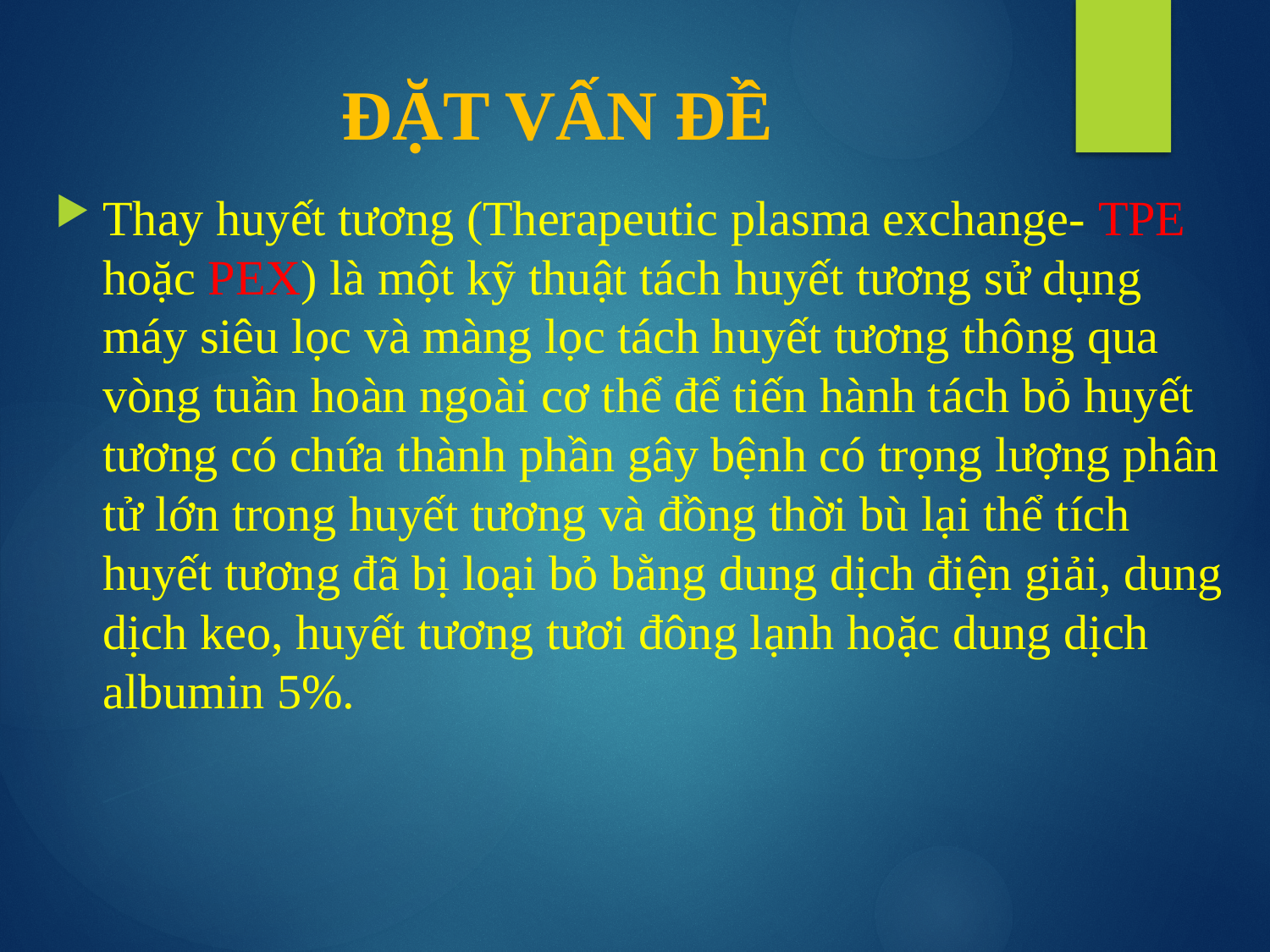

# ĐẶT VẤN ĐỀ
Thay huyết tương (Therapeutic plasma exchange- TPE hoặc PEX) là một kỹ thuật tách huyết tương sử dụng máy siêu lọc và màng lọc tách huyết tương thông qua vòng tuần hoàn ngoài cơ thể để tiến hành tách bỏ huyết tương có chứa thành phần gây bệnh có trọng lượng phân tử lớn trong huyết tương và đồng thời bù lại thể tích huyết tương đã bị loại bỏ bằng dung dịch điện giải, dung dịch keo, huyết tương tươi đông lạnh hoặc dung dịch albumin 5%.